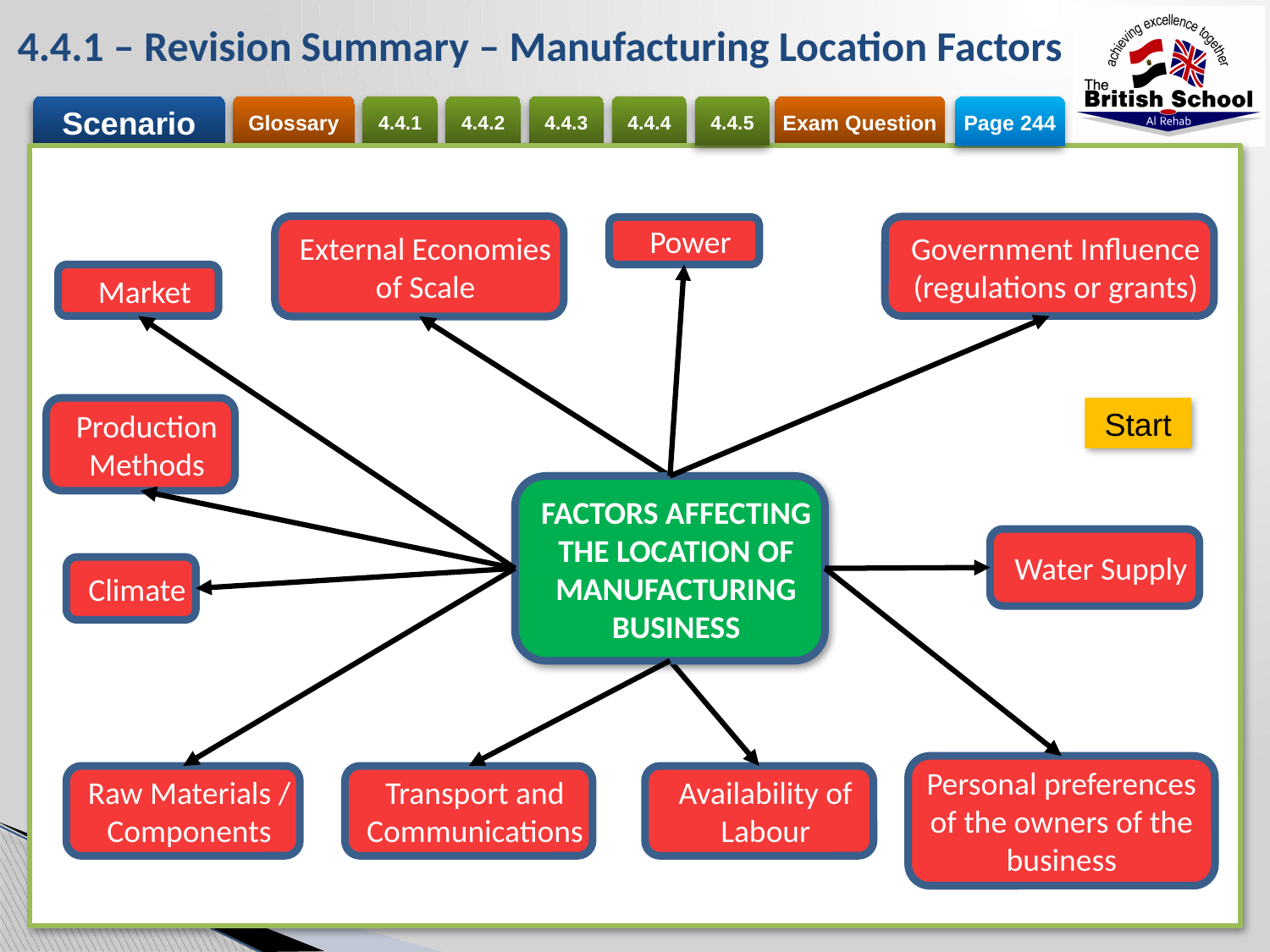

# 4.4.1 – Revision Summary – Manufacturing Location Factors
Page 244
External Economies of Scale
Government Influence (regulations or grants)
Power
Market
Production Methods
Start
FACTORS AFFECTING THE LOCATION OF MANUFACTURING BUSINESS
Water Supply
Climate
Raw Materials / Components
Personal preferences of the owners of the business
Transport and Communications
Availability of Labour